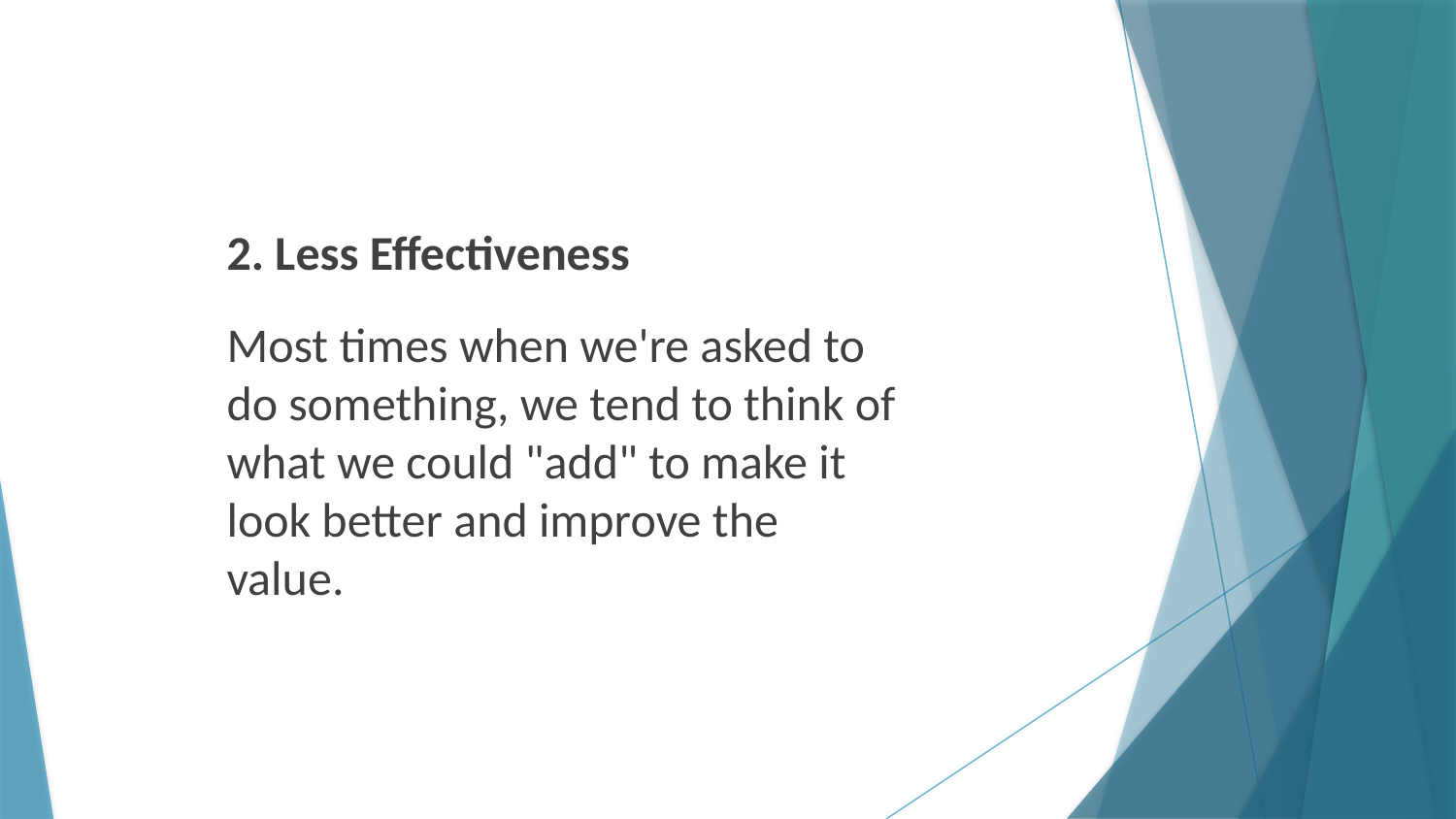

2. Less Effectiveness
Most times when we're asked to do something, we tend to think of what we could "add" to make it look better and improve the value.